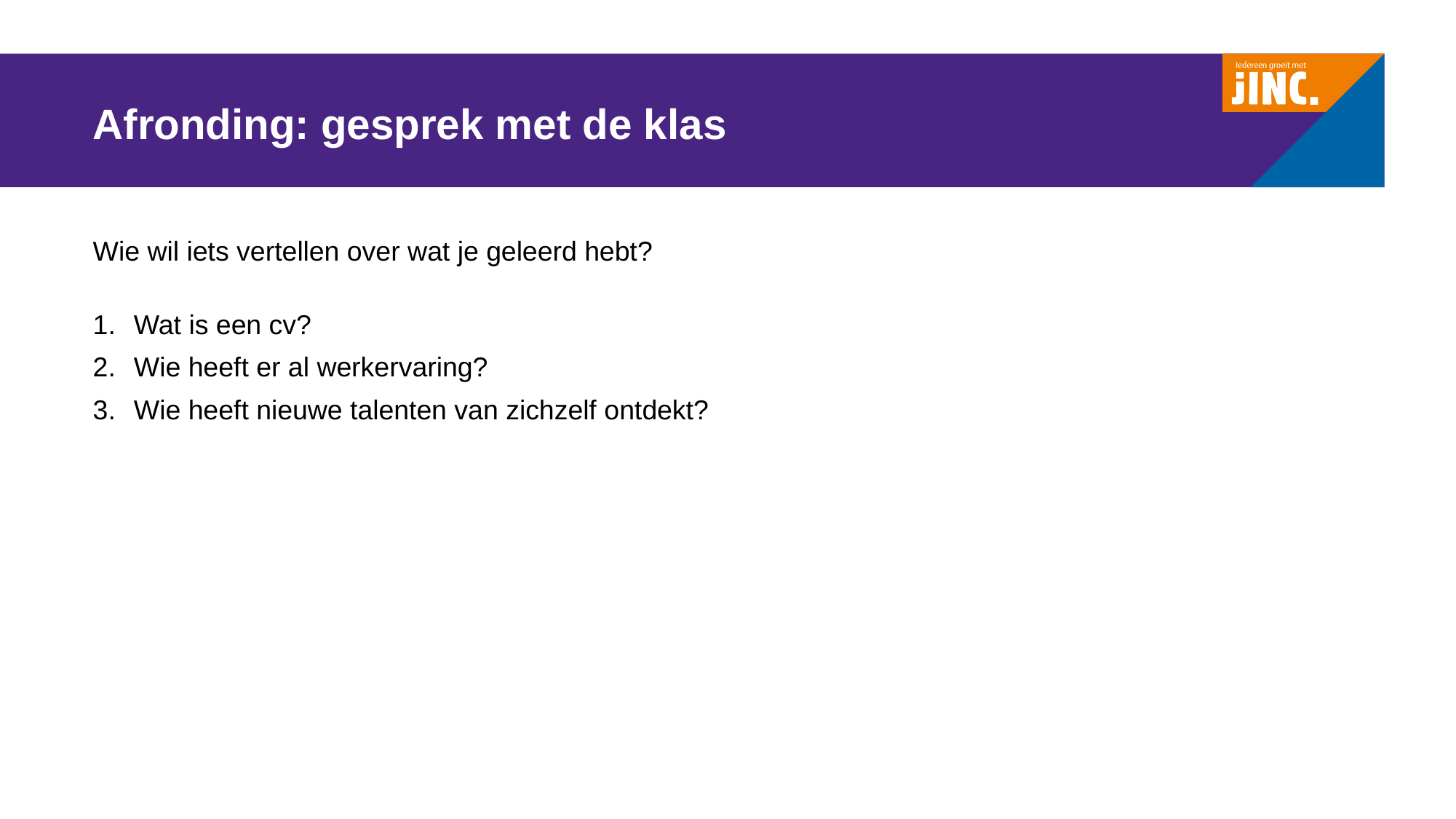

# Afronding: gesprek met de klas
Wie wil iets vertellen over wat je geleerd hebt?
Wat is een cv?
Wie heeft er al werkervaring?
Wie heeft nieuwe talenten van zichzelf ontdekt?